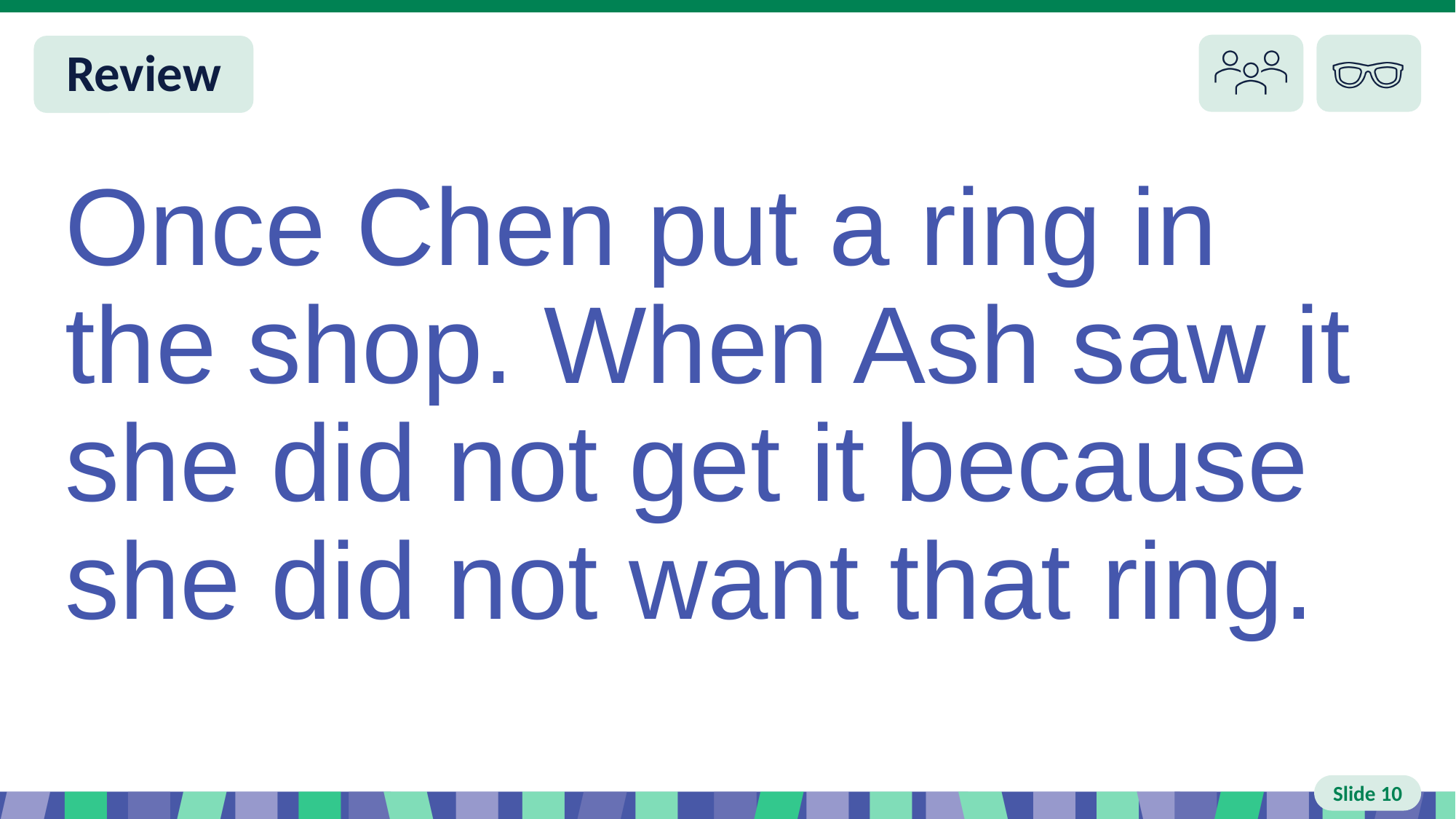

# Slide 10 Review
Once Chen put a ring in the shop. When Ash saw it she did not get it because she did not want that ring.